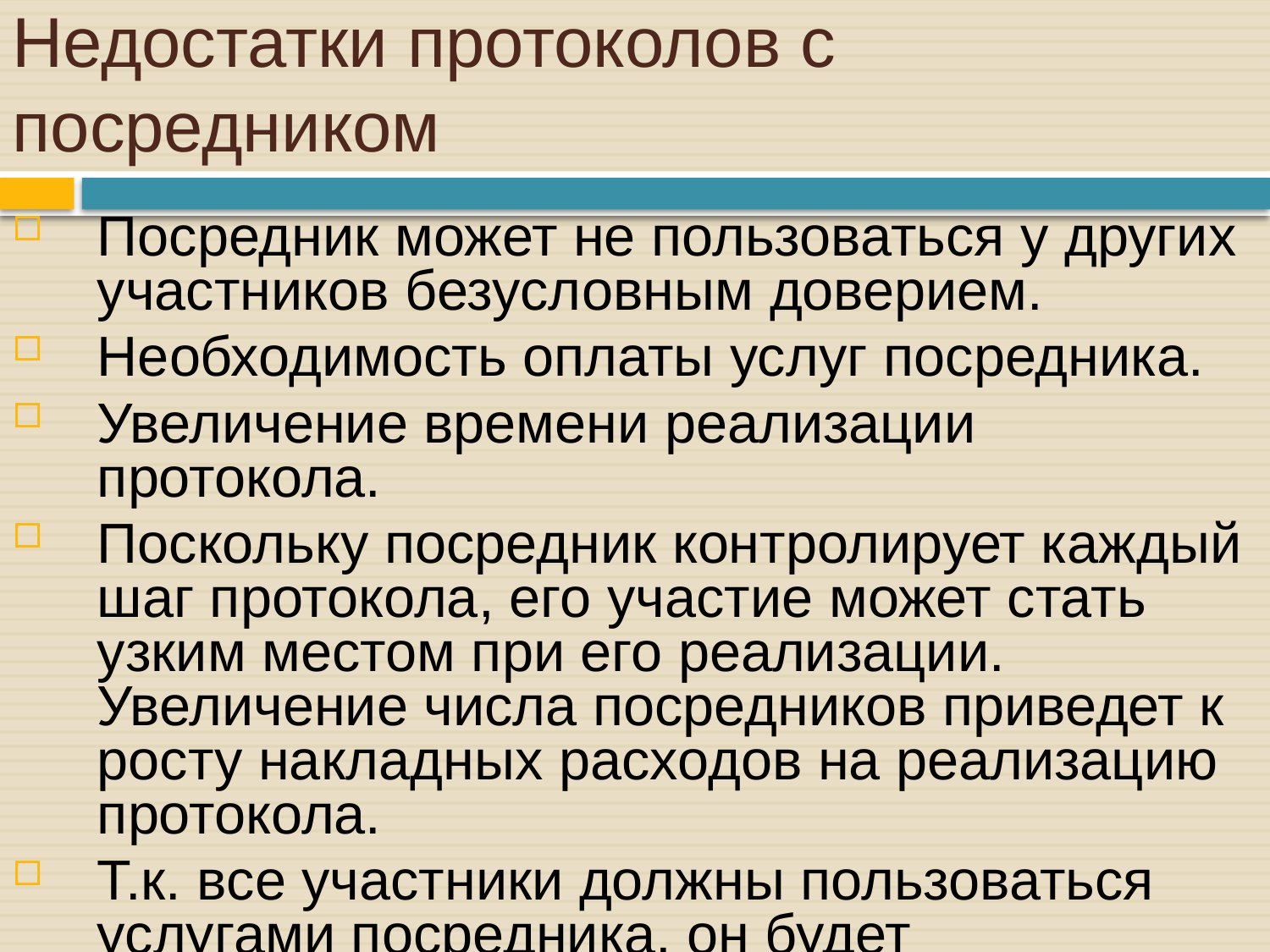

# Недостатки протоколов с посредником
Посредник может не пользоваться у других участников безусловным доверием.
Необходимость оплаты услуг посредника.
Увеличение времени реализации протокола.
Поскольку посредник контролирует каждый шаг протокола, его участие может стать узким местом при его реализации. Увеличение числа посредников приведет к росту накладных расходов на реализацию протокола.
Т.к. все участники должны пользоваться услугами посредника, он будет представляет собой слабое звено такого протокола.